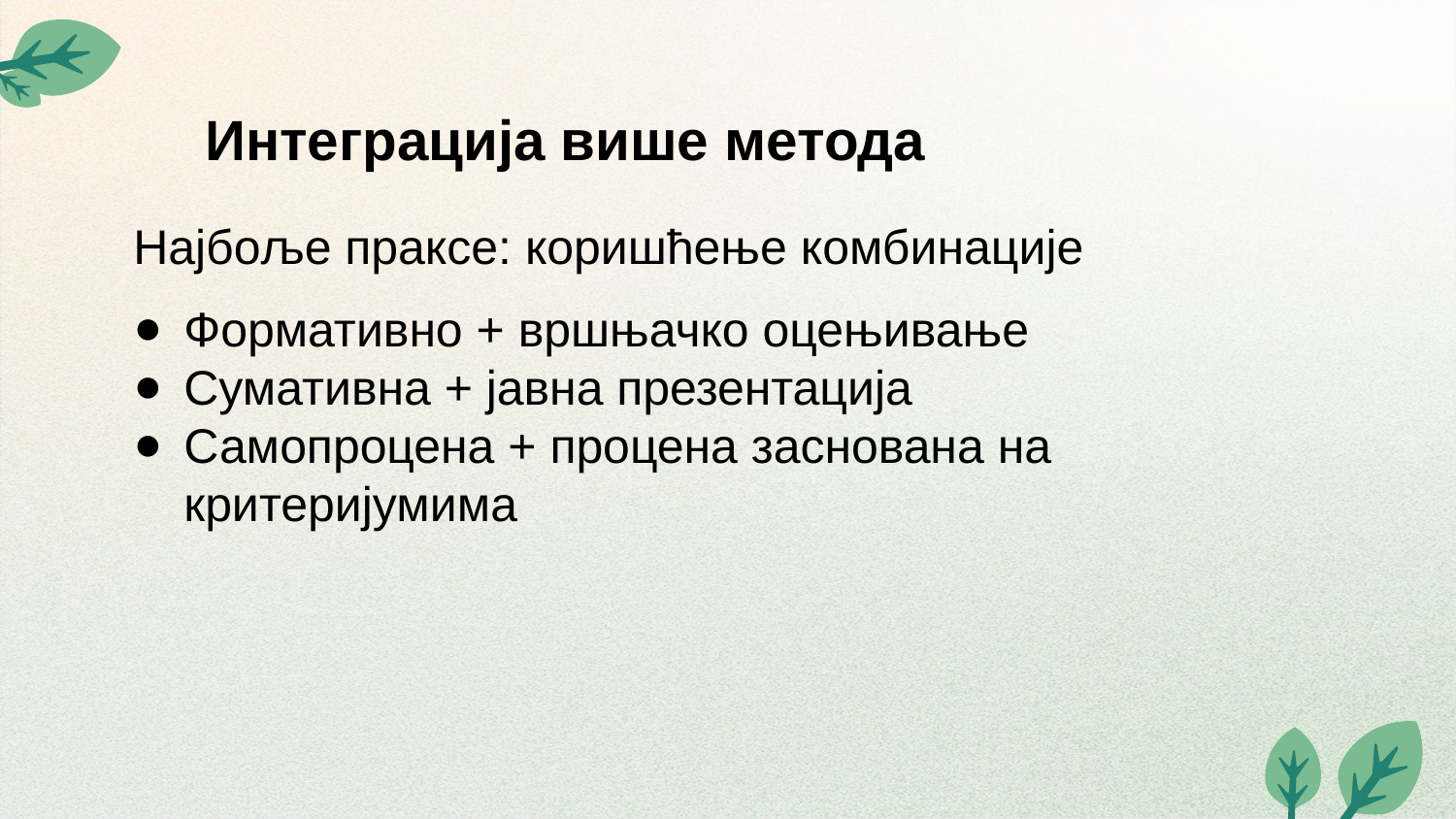

Интеграција више метода
Најбоље праксе: коришћење комбинације

Формативно + вршњачко оцењивање
Сумативна + јавна презентација
Самопроцена + процена заснована на критеријумима